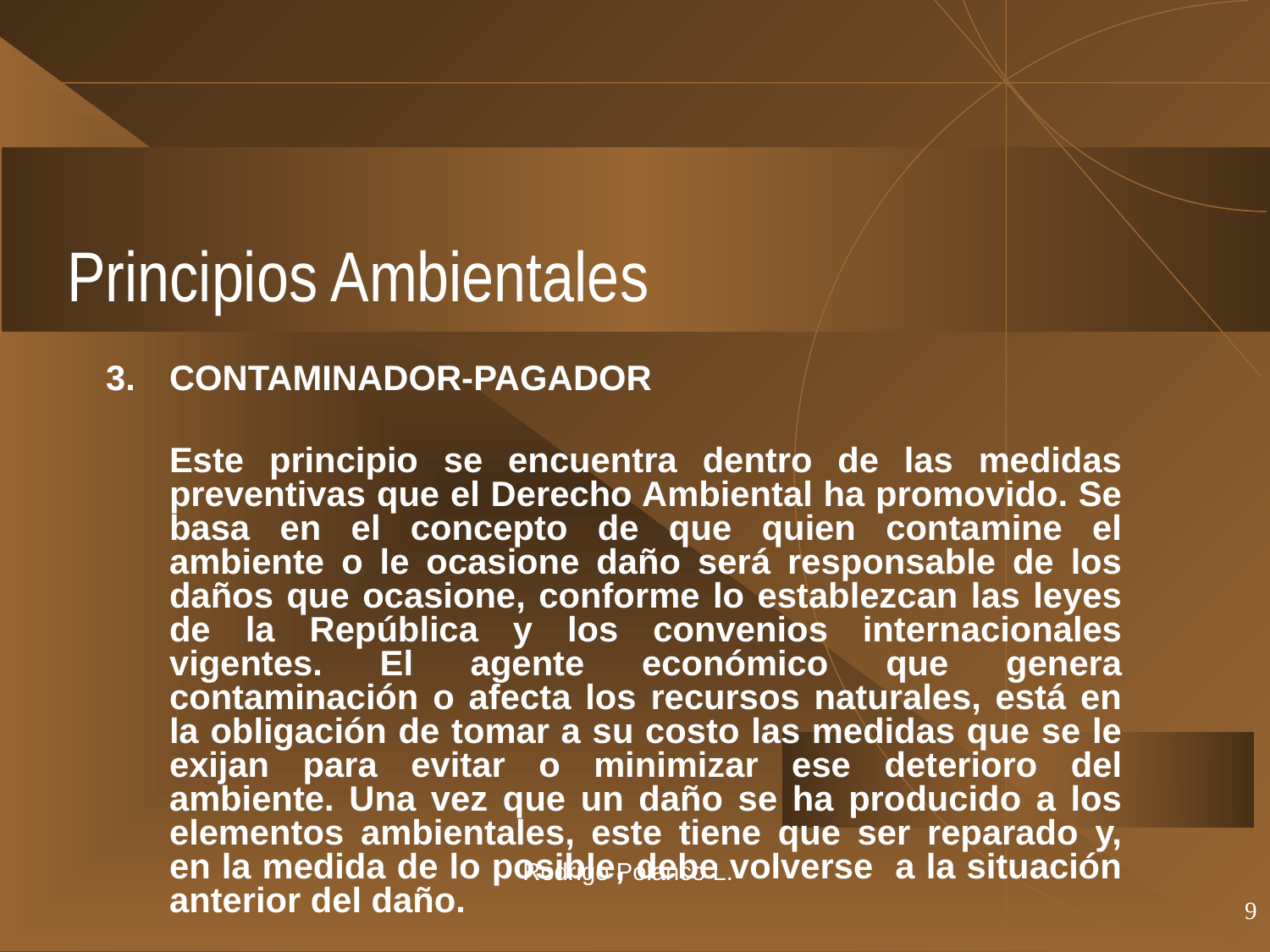

# Principios Ambientales
3.	CONTAMINADOR-PAGADOR

	Este principio se encuentra dentro de las medidas preventivas que el Derecho Ambiental ha promovido. Se basa en el concepto de que quien contamine el ambiente o le ocasione daño será responsable de los daños que ocasione, conforme lo establezcan las leyes de la República y los convenios internacionales vigentes. El agente económico que genera contaminación o afecta los recursos naturales, está en la obligación de tomar a su costo las medidas que se le exijan para evitar o minimizar ese deterioro del ambiente. Una vez que un daño se ha producido a los elementos ambientales, este tiene que ser reparado y, en la medida de lo posible, debe volverse  a la situación anterior del daño.
Rodrigo Polanco L.
9